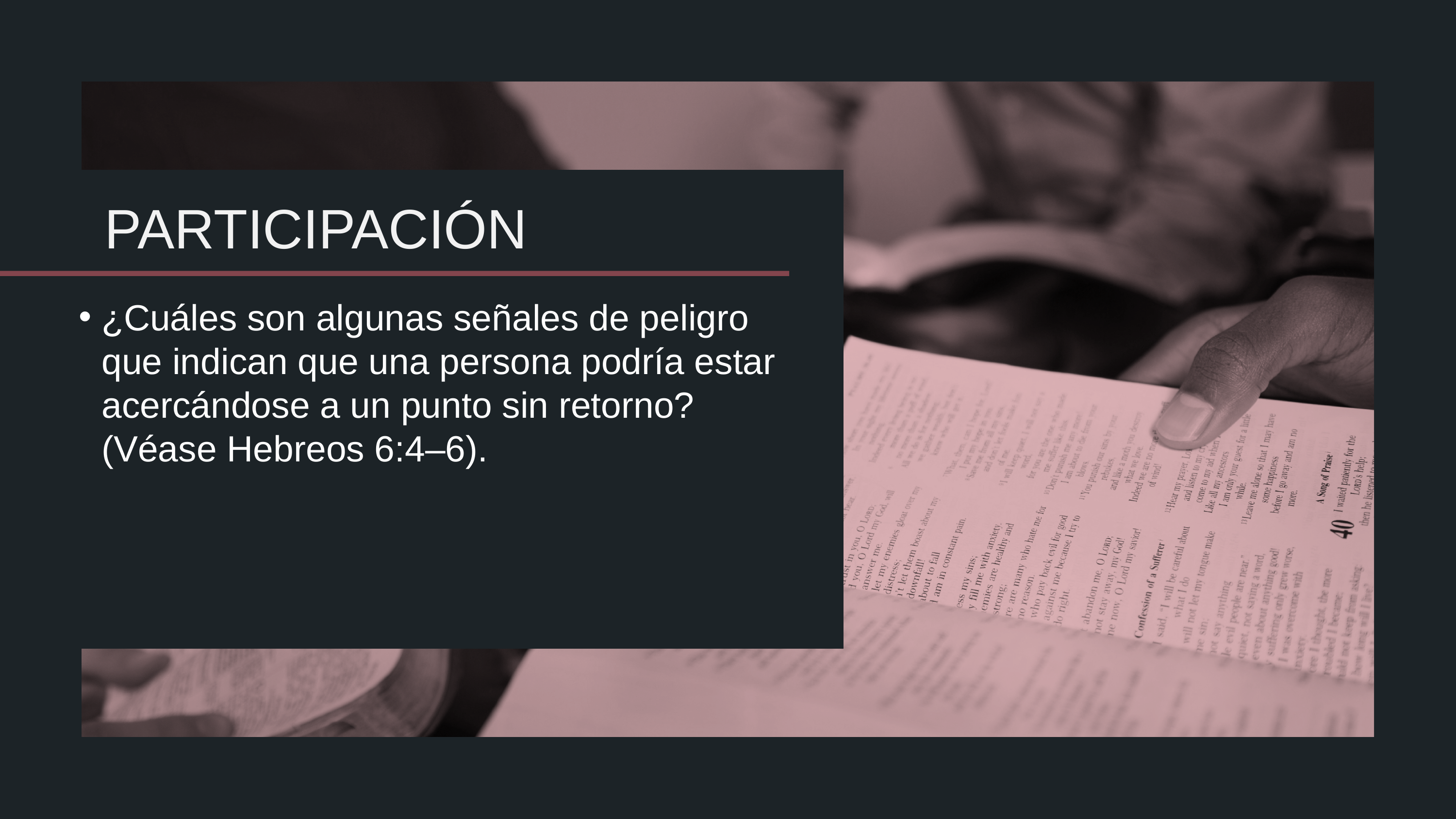

¿Cuáles son algunas señales de peligro que indican que una persona podría estar acercándose a un punto sin retorno?
(Véase Hebreos 6:4–6).